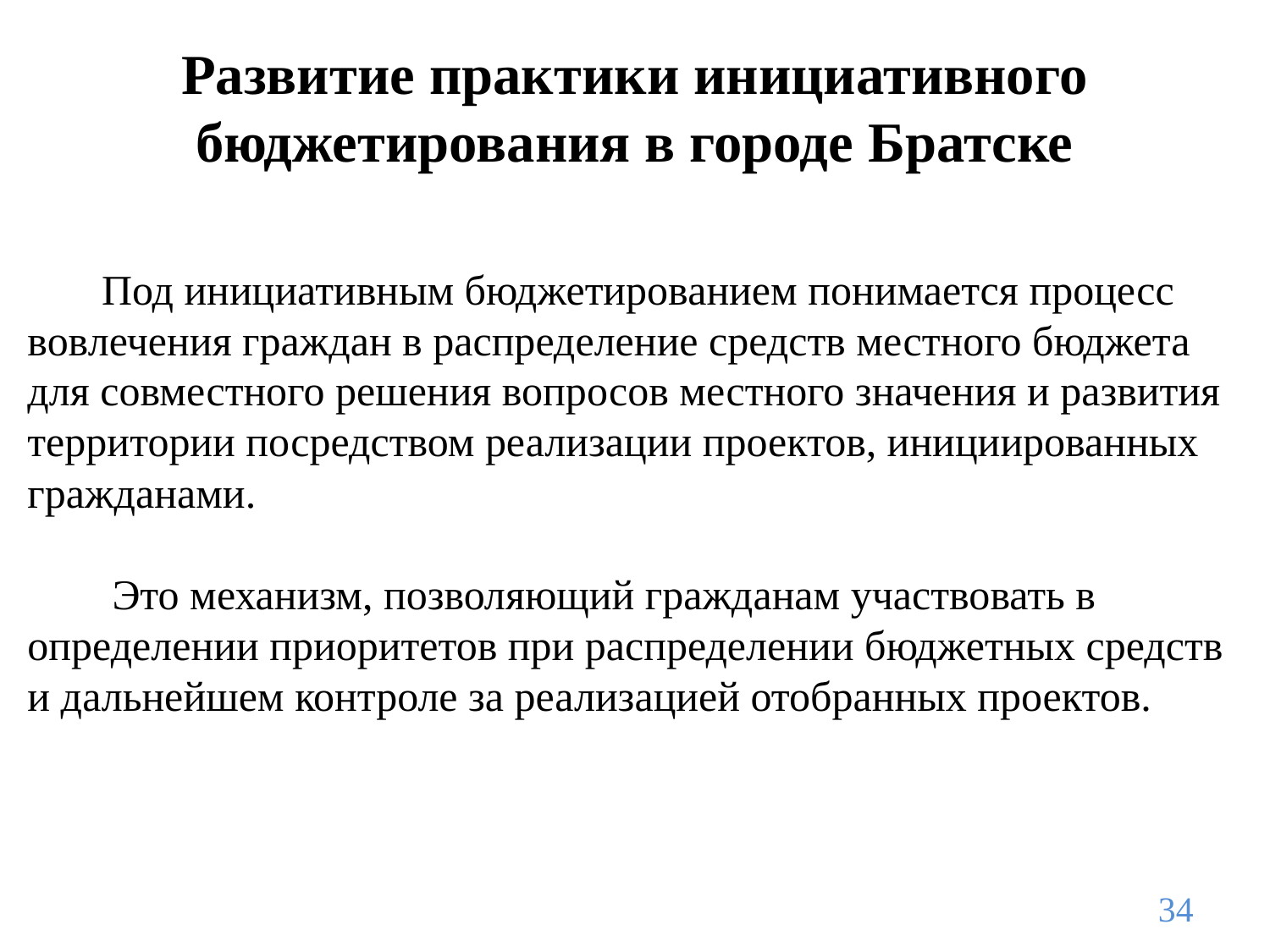

# Развитие практики инициативного бюджетирования в городе Братске
       Под инициативным бюджетированием понимается процесс вовлечения граждан в распределение средств местного бюджета для совместного решения вопросов местного значения и развития территории посредством реализации проектов, инициированных гражданами.

        Это механизм, позволяющий гражданам участвовать в определении приоритетов при распределении бюджетных средств и дальнейшем контроле за реализацией отобранных проектов.
34